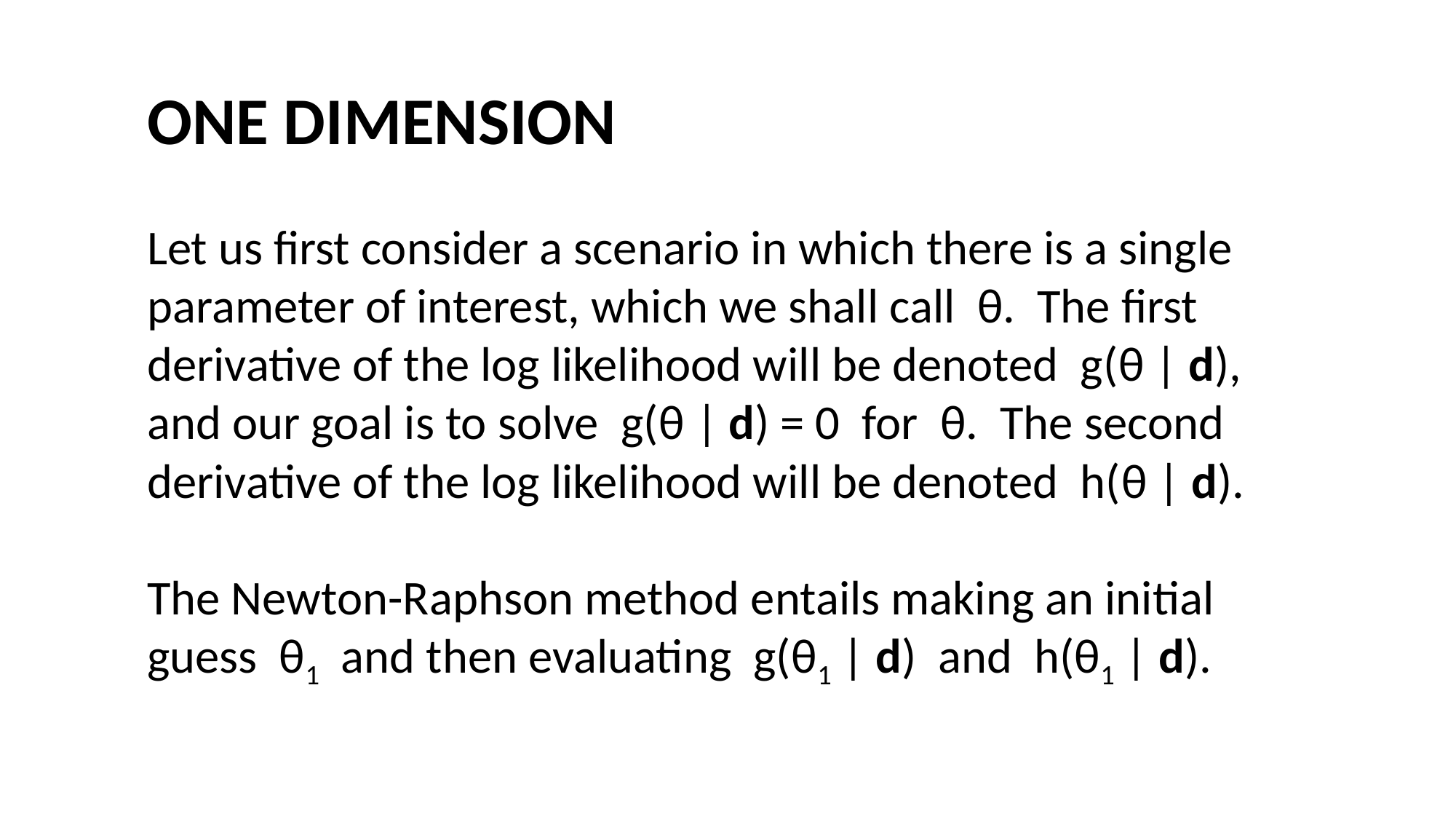

#
ONE DIMENSION

Let us first consider a scenario in which there is a single parameter of interest, which we shall call  θ.  The first derivative of the log likelihood will be denoted  g(θ | d),  and our goal is to solve  g(θ | d) = 0  for  θ.  The second derivative of the log likelihood will be denoted  h(θ | d).

The Newton-Raphson method entails making an initial guess  θ1  and then evaluating  g(θ1 | d)  and  h(θ1 | d).